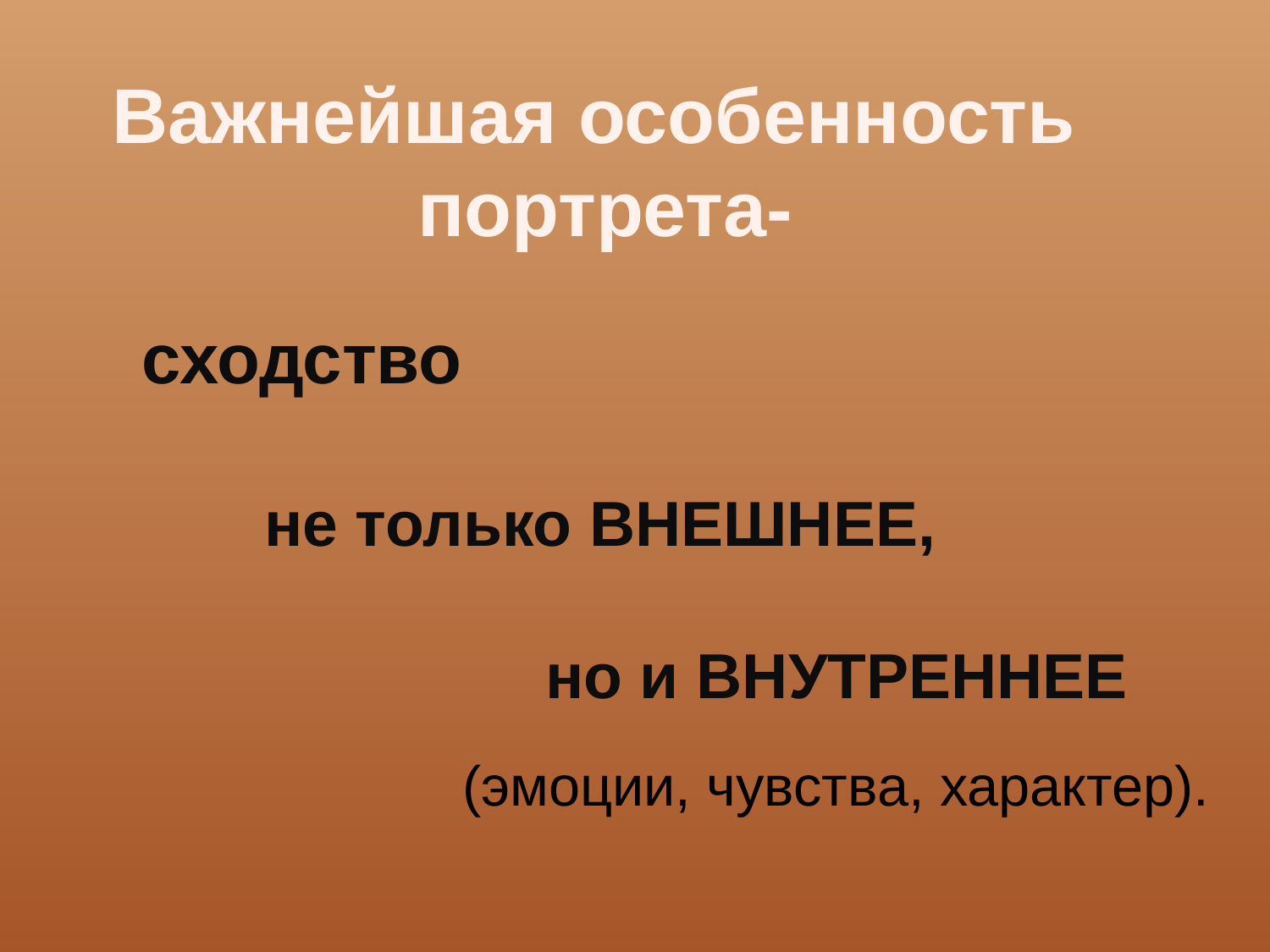

Важнейшая особенность
портрета-
сходство

       не только ВНЕШНЕЕ,

                       но и ВНУТРЕННЕЕ
(эмоции, чувства, характер).